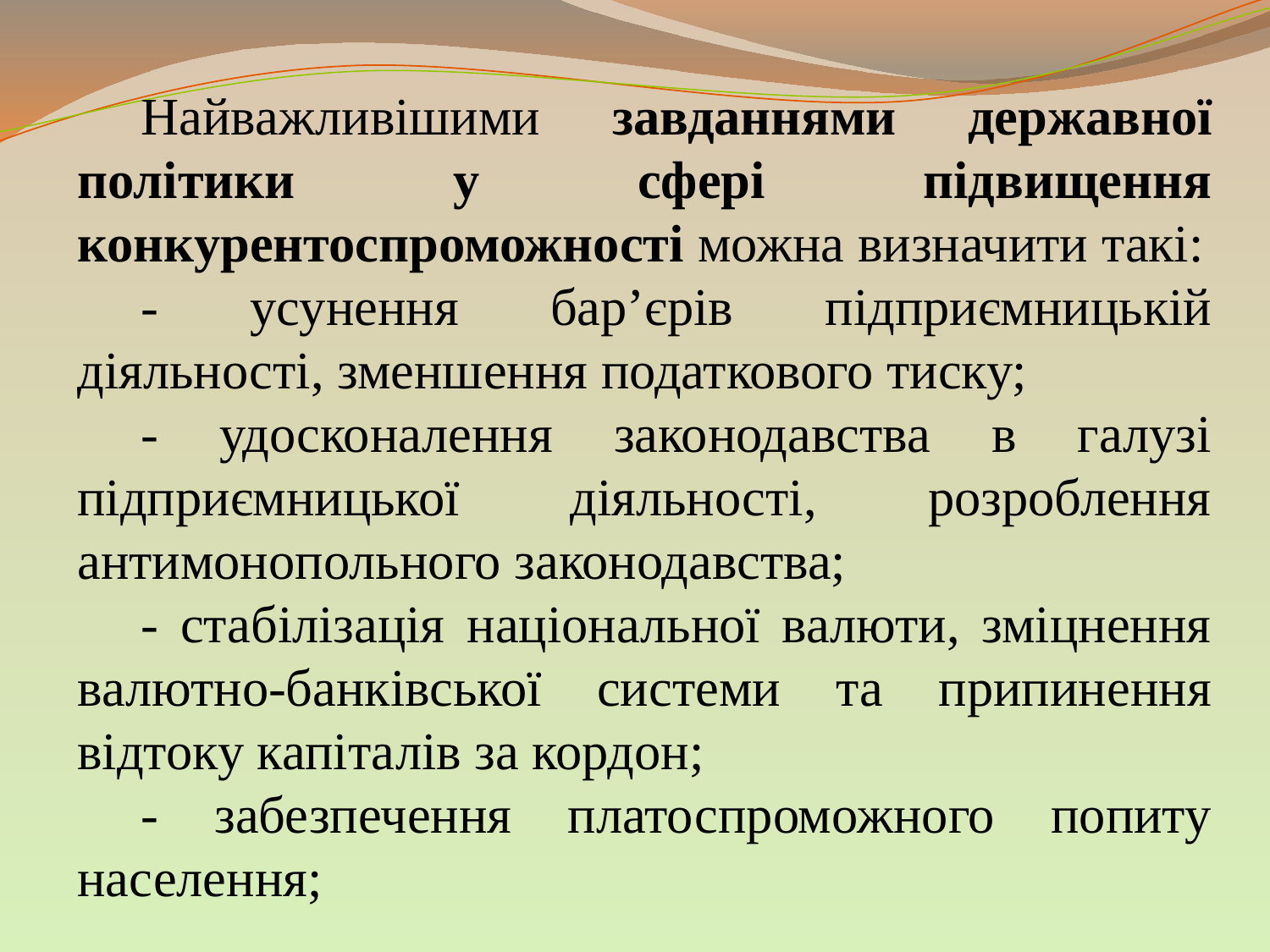

Найважливішими завданнями державної політики у сфері підвищення конкурентоспроможності можна визначити такі:
- усунення бар’єрів підприємницькій діяльності, зменшення податкового тиску;
- удосконалення законодавства в галузі підприємницької діяльності, розроблення антимонопольного законодавства;
- стабілізація національної валюти, зміцнення валютно-банківської системи та припинення відтоку капіталів за кордон;
- забезпечення платоспроможного попиту населення;